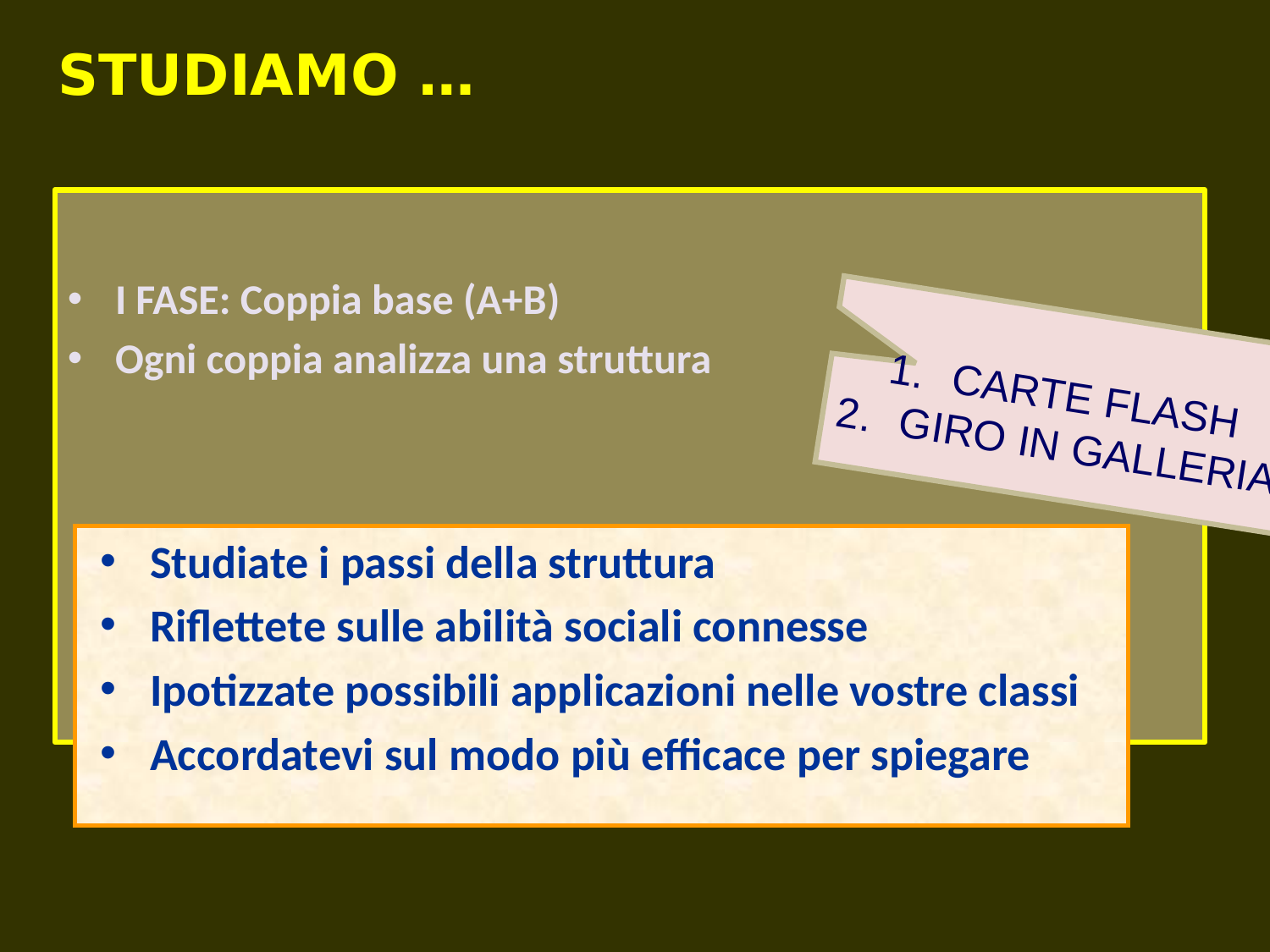

# STUDIAMO …

I FASE: Coppia base (A+B)
Ogni coppia analizza una struttura

CARTE FLASH
GIRO IN GALLERIA
Studiate i passi della struttura
Riflettete sulle abilità sociali connesse
Ipotizzate possibili applicazioni nelle vostre classi
Accordatevi sul modo più efficace per spiegare